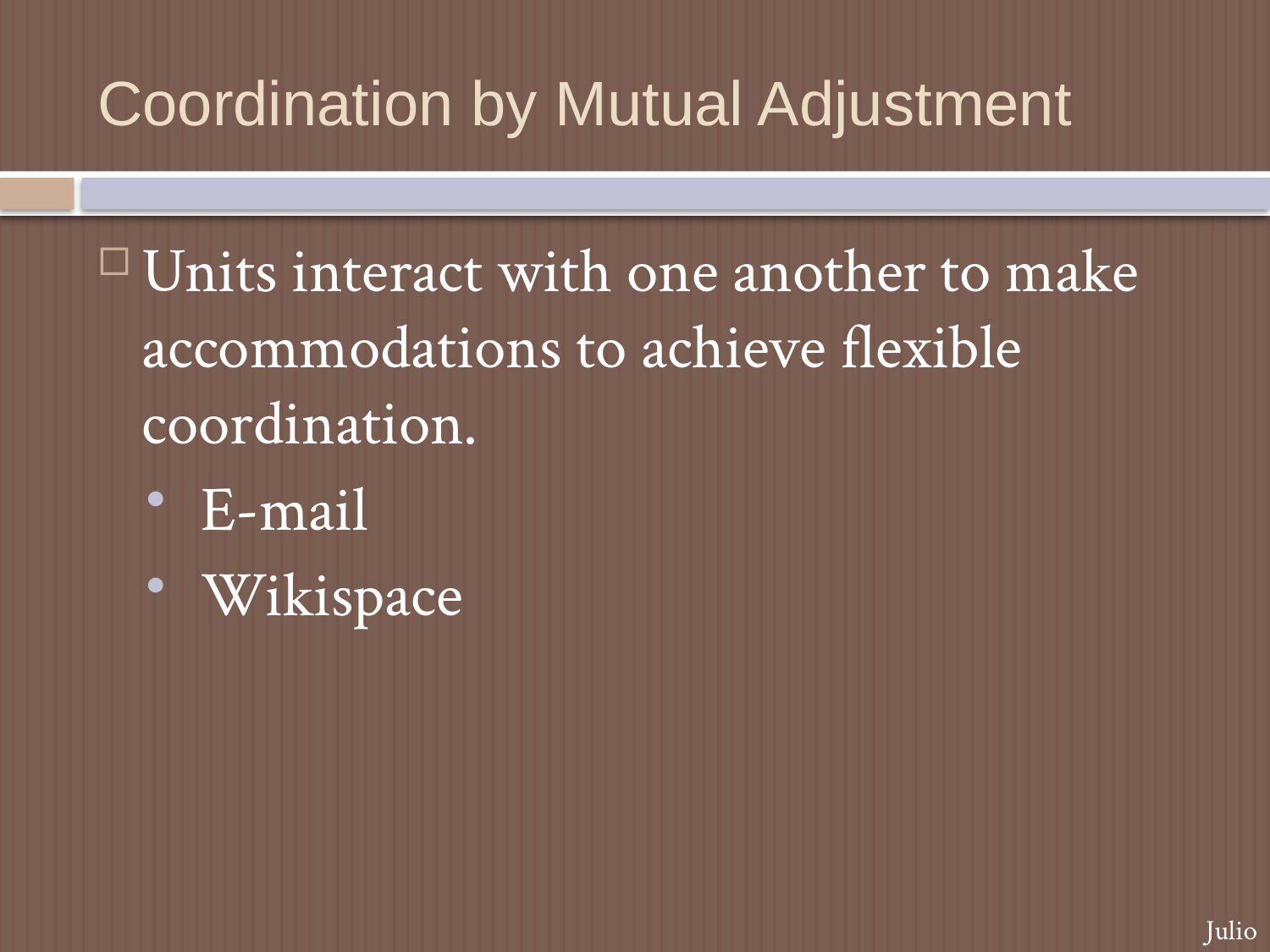

# Coordination by Mutual Adjustment
Units interact with one another to make accommodations to achieve flexible coordination.
 E-mail
 Wikispace

Julio